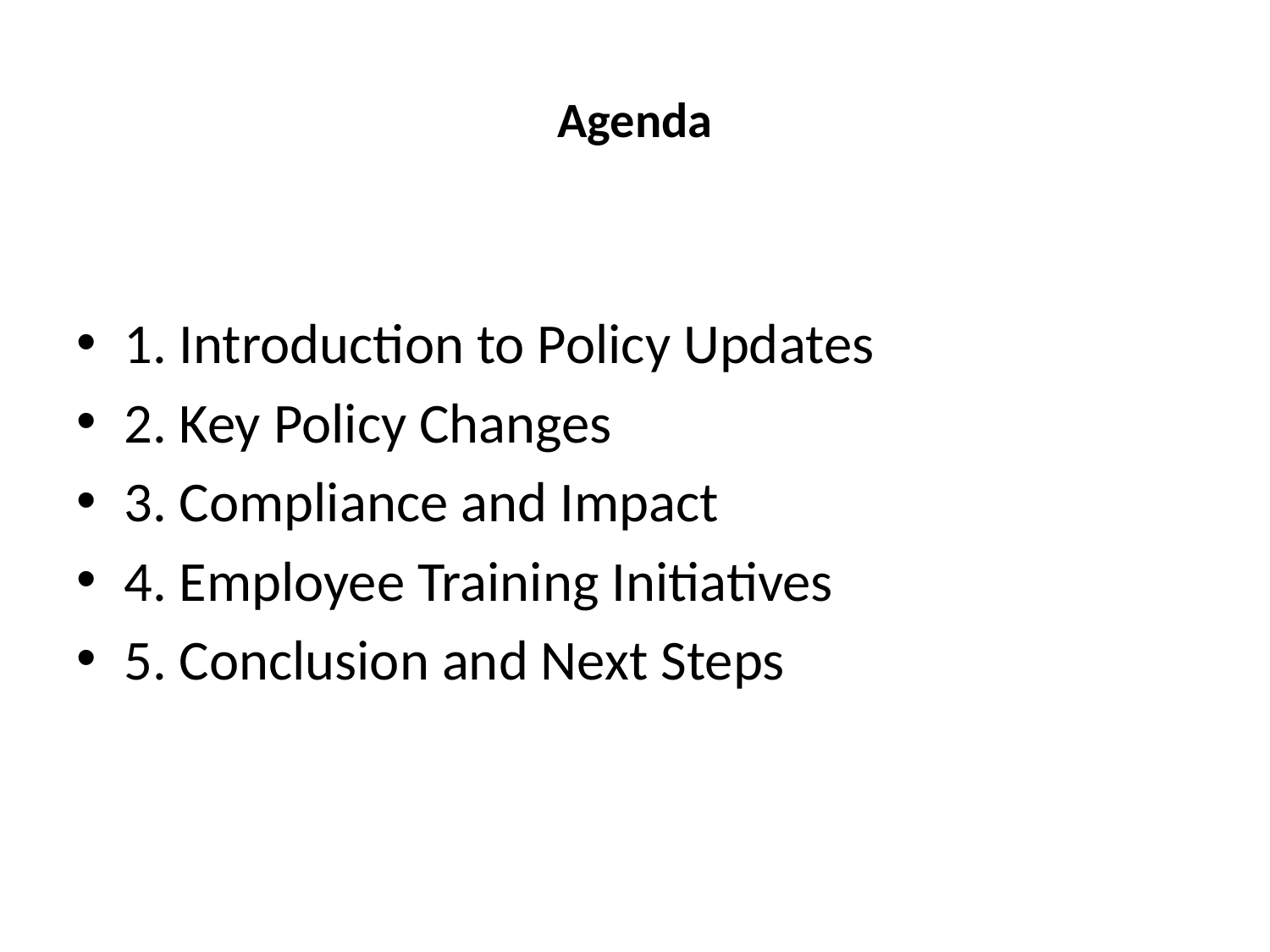

# Agenda

1. Introduction to Policy Updates
2. Key Policy Changes
3. Compliance and Impact
4. Employee Training Initiatives
5. Conclusion and Next Steps